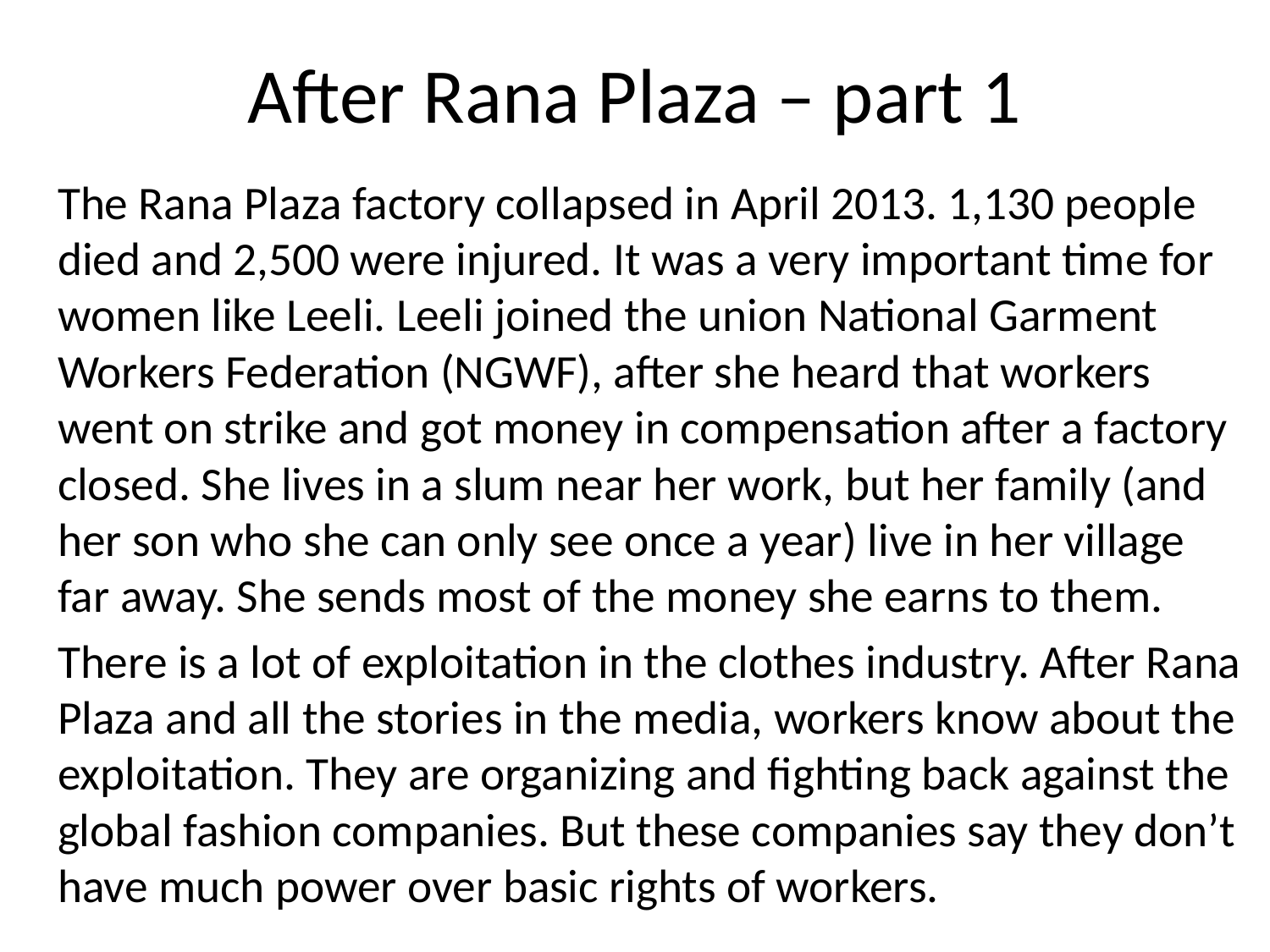

# After Rana Plaza – part 1
The Rana Plaza factory collapsed in April 2013. 1,130 people died and 2,500 were injured. It was a very important time for women like Leeli. Leeli joined the union National Garment Workers Federation (NGWF), after she heard that workers went on strike and got money in compensation after a factory closed. She lives in a slum near her work, but her family (and her son who she can only see once a year) live in her village far away. She sends most of the money she earns to them.
There is a lot of exploitation in the clothes industry. After Rana Plaza and all the stories in the media, workers know about the exploitation. They are organizing and fighting back against the global fashion companies. But these companies say they don’t have much power over basic rights of workers.